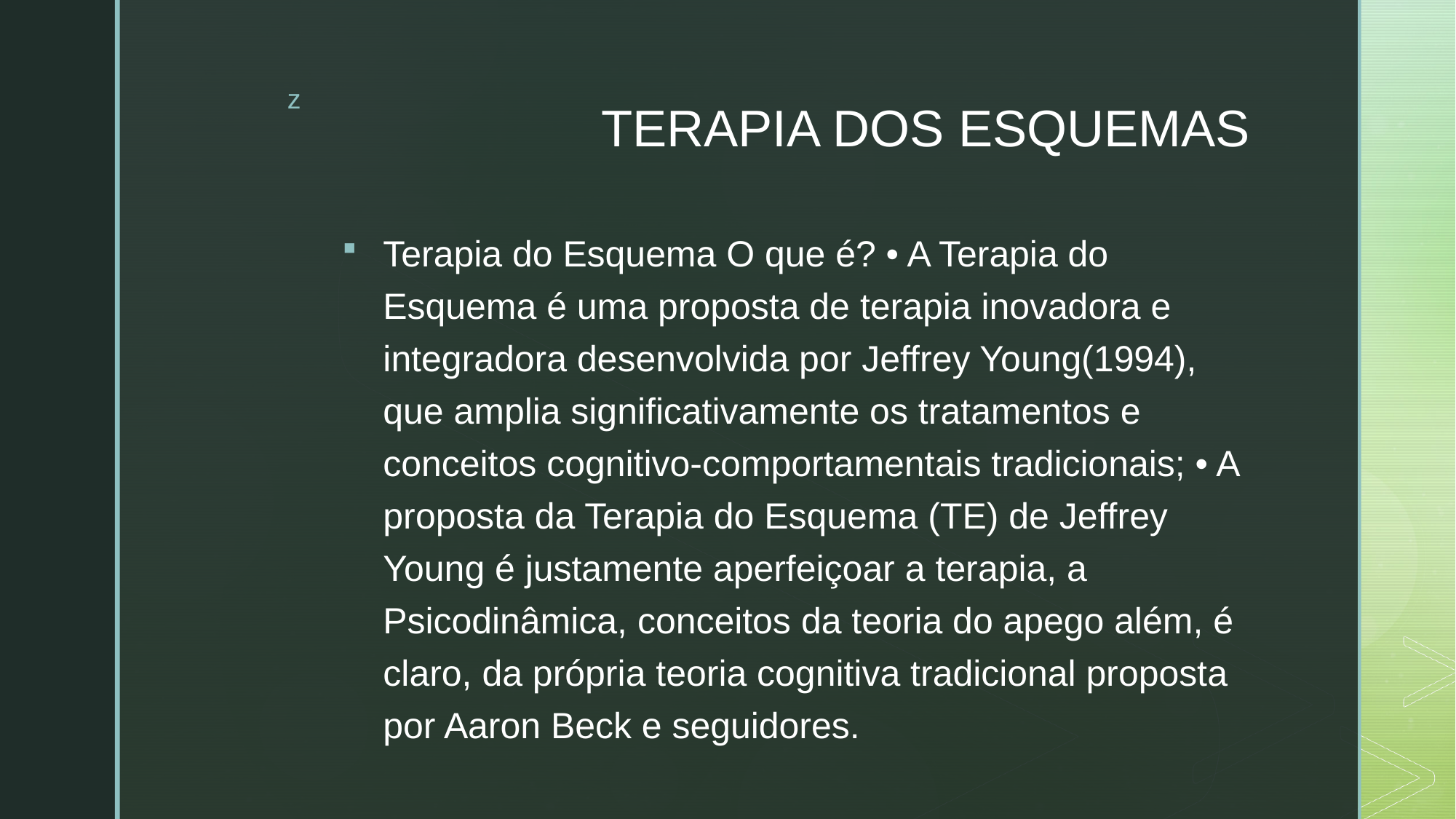

# TERAPIA DOS ESQUEMAS
Terapia do Esquema O que é? • A Terapia do Esquema é uma proposta de terapia inovadora e integradora desenvolvida por Jeffrey Young(1994), que amplia significativamente os tratamentos e conceitos cognitivo-comportamentais tradicionais; • A proposta da Terapia do Esquema (TE) de Jeffrey Young é justamente aperfeiçoar a terapia, a Psicodinâmica, conceitos da teoria do apego além, é claro, da própria teoria cognitiva tradicional proposta por Aaron Beck e seguidores.